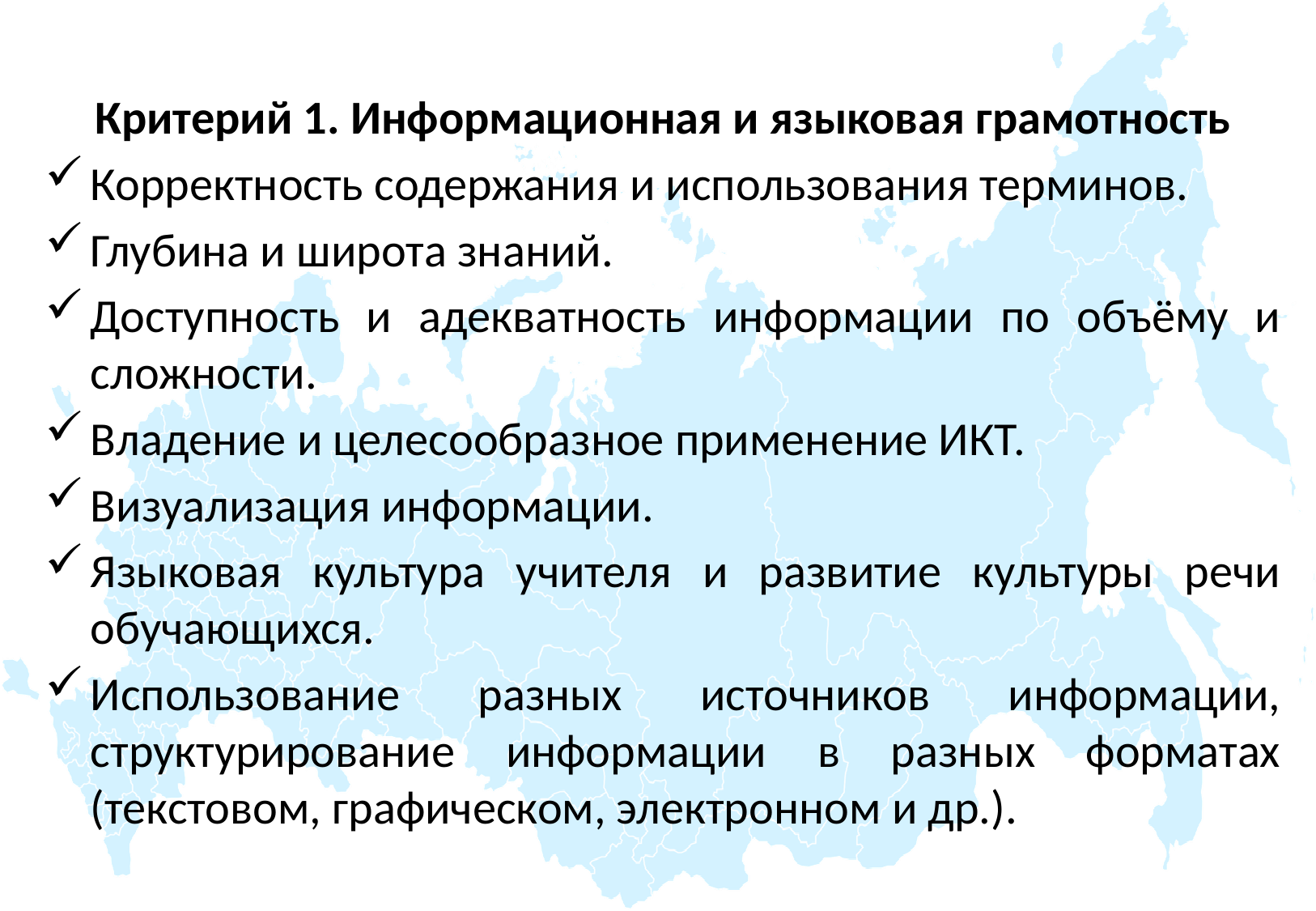

#
Критерий 1. Информационная и языковая грамотность
Корректность содержания и использования терминов.
Глубина и широта знаний.
Доступность и адекватность информации по объёму и сложности.
Владение и целесообразное применение ИКТ.
Визуализация информации.
Языковая культура учителя и развитие культуры речи обучающихся.
Использование разных источников информации, структурирование информации в разных форматах (текстовом, графическом, электронном и др.).